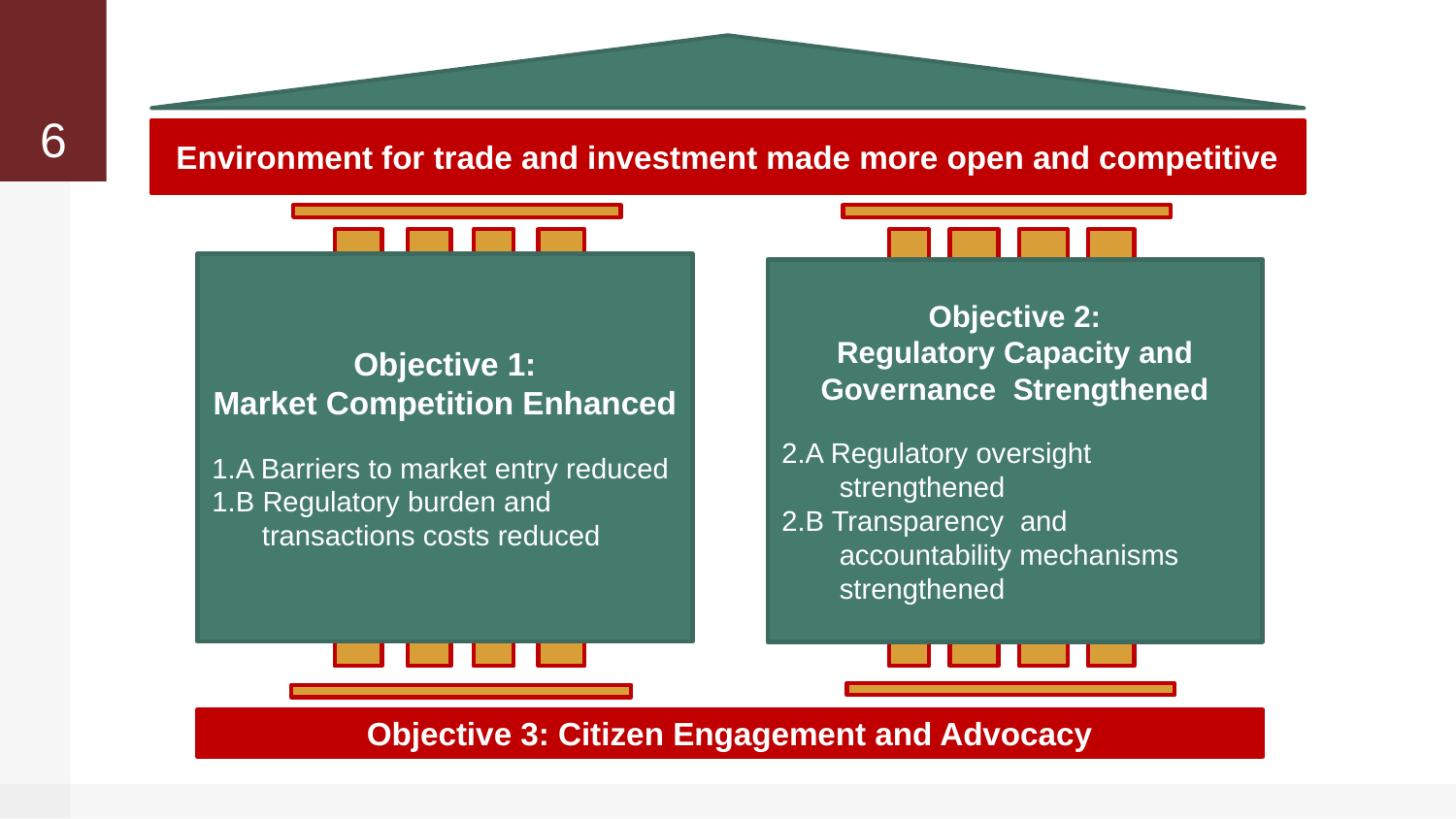

6

Environment for trade and investment made more open and competitive

Objective 1:
Market Competition Enhanced

1.A Barriers to market entry reduced
1.B Regulatory burden and transactions costs reduced
Objective 2:
Regulatory Capacity and Governance  Strengthened

2.A Regulatory oversight strengthened
2.B Transparency  and accountability mechanisms strengthened

Objective 3: Citizen Engagement and Advocacy